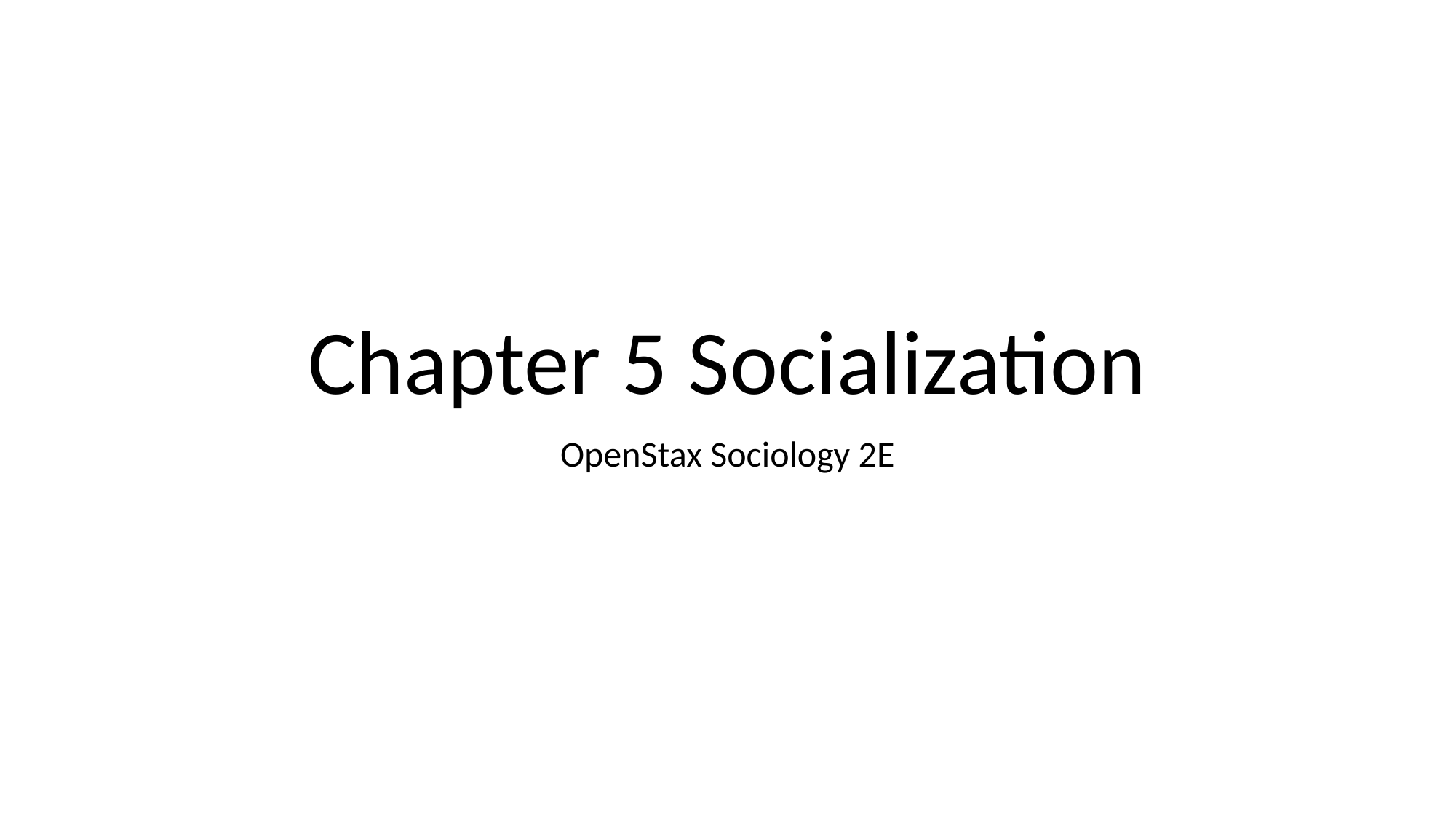

# Chapter 5 Socialization
OpenStax Sociology 2E